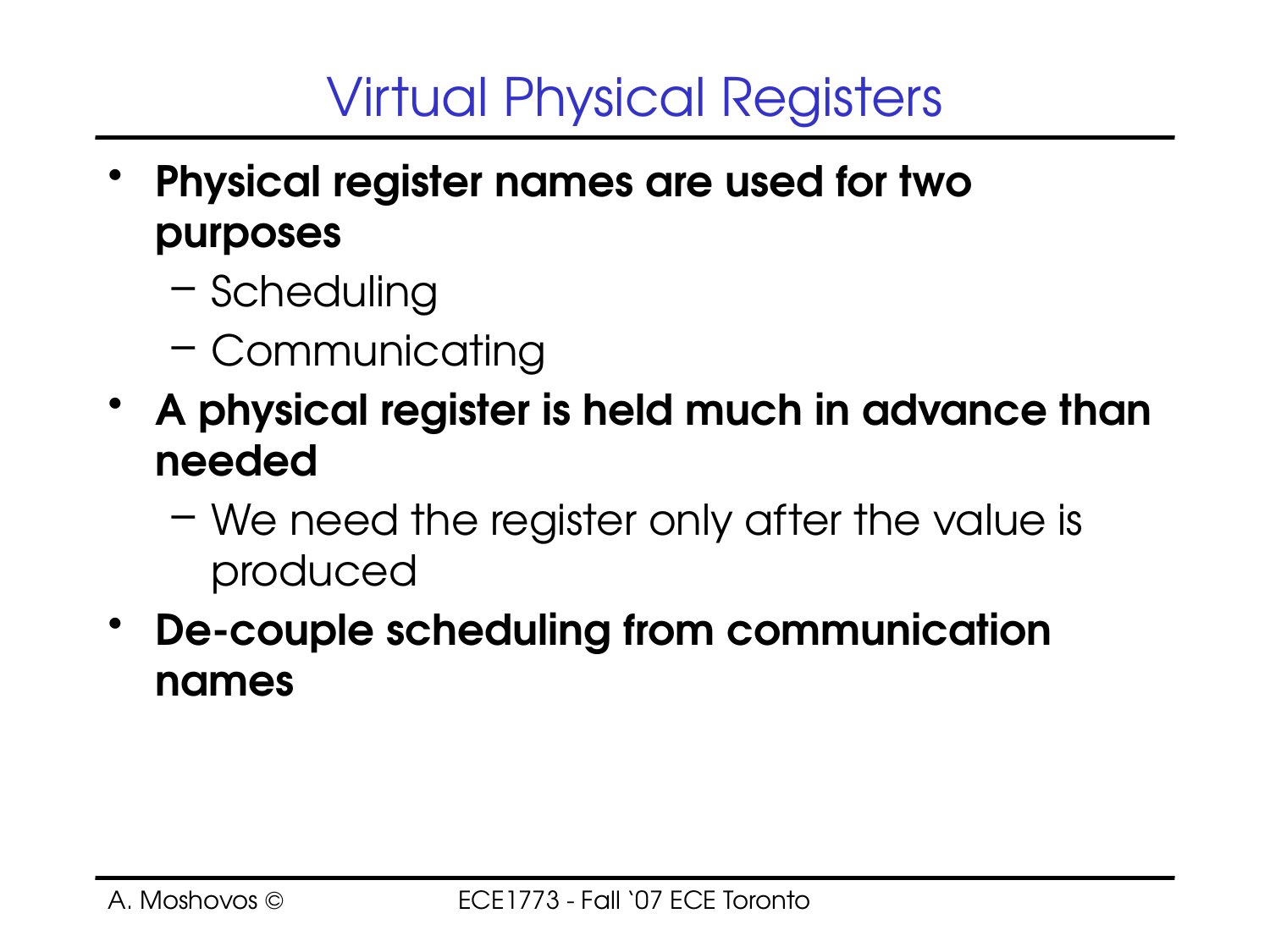

# Virtual Physical Registers
Physical register names are used for two purposes
Scheduling
Communicating
A physical register is held much in advance than needed
We need the register only after the value is produced
De-couple scheduling from communication names
A. Moshovos ©
ECE1773 - Fall ‘07 ECE Toronto